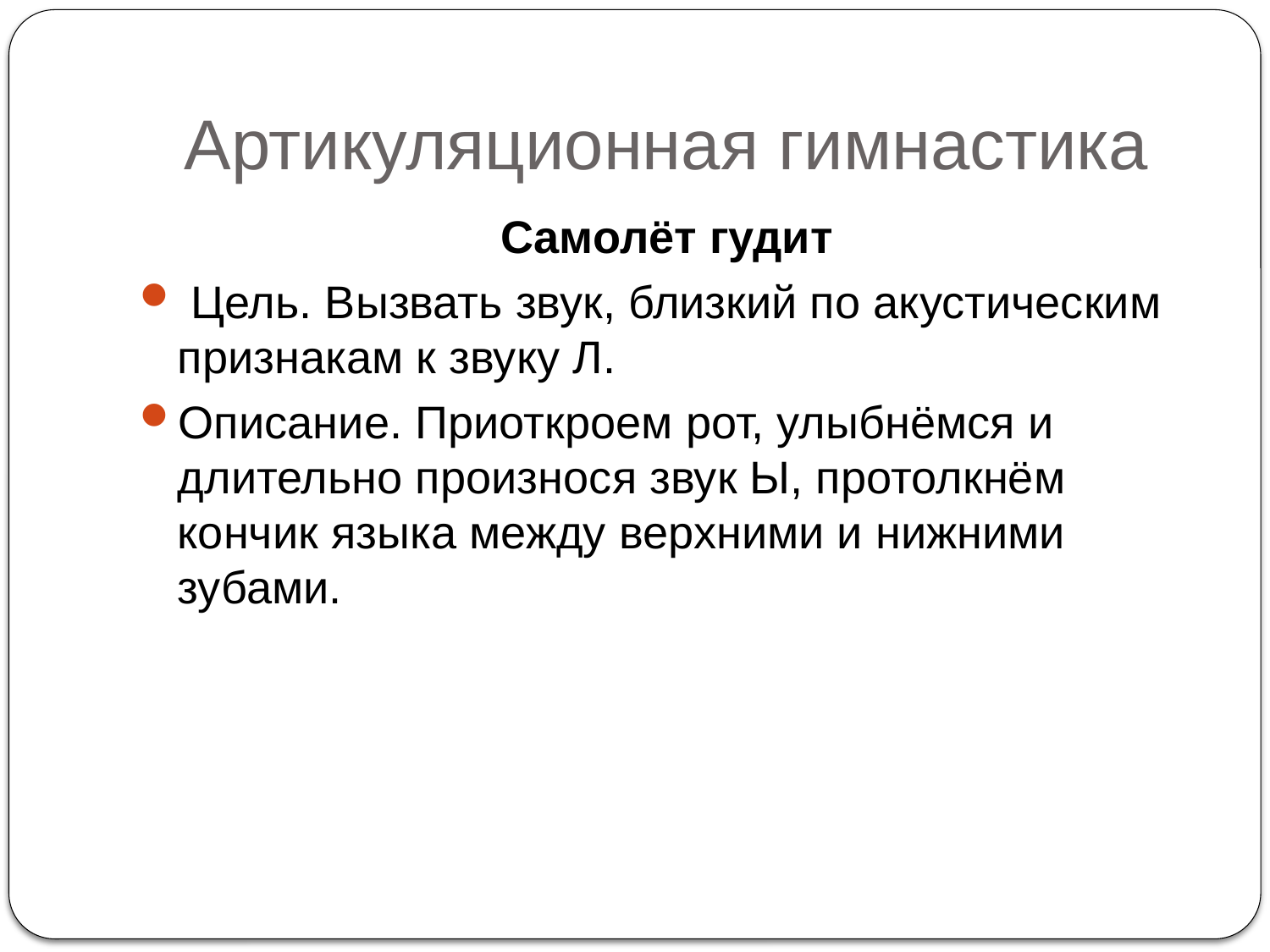

# Артикуляционная гимнастика
Самолёт гудит
 Цель. Вызвать звук, близкий по акустическим признакам к звуку Л.
Описание. Приоткроем рот, улыбнёмся и длительно произнося звук Ы, протолкнём кончик языка между верхними и нижними зубами.